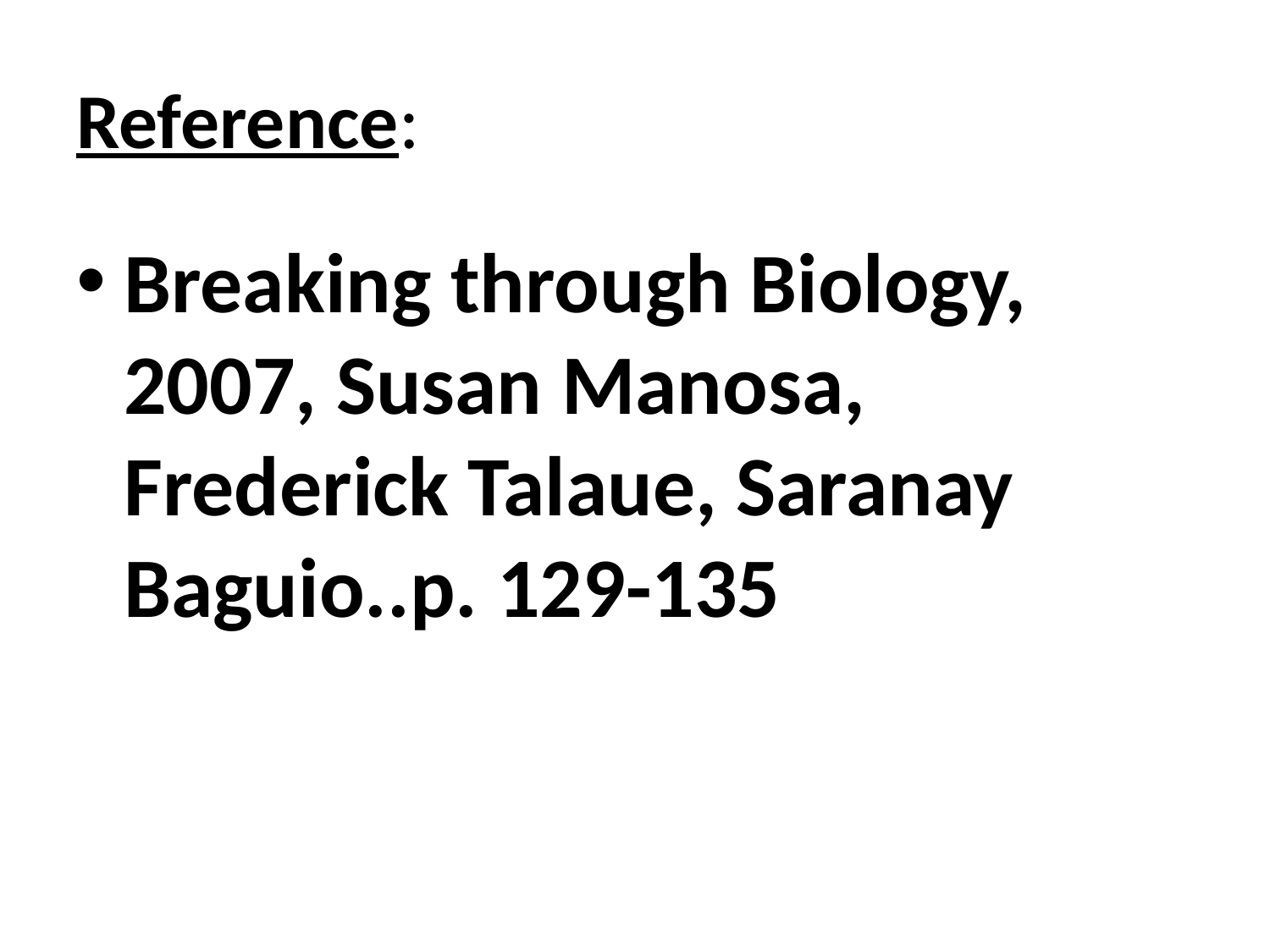

# Reference:
Breaking through Biology, 2007, Susan Manosa, Frederick Talaue, Saranay Baguio..p. 129-135